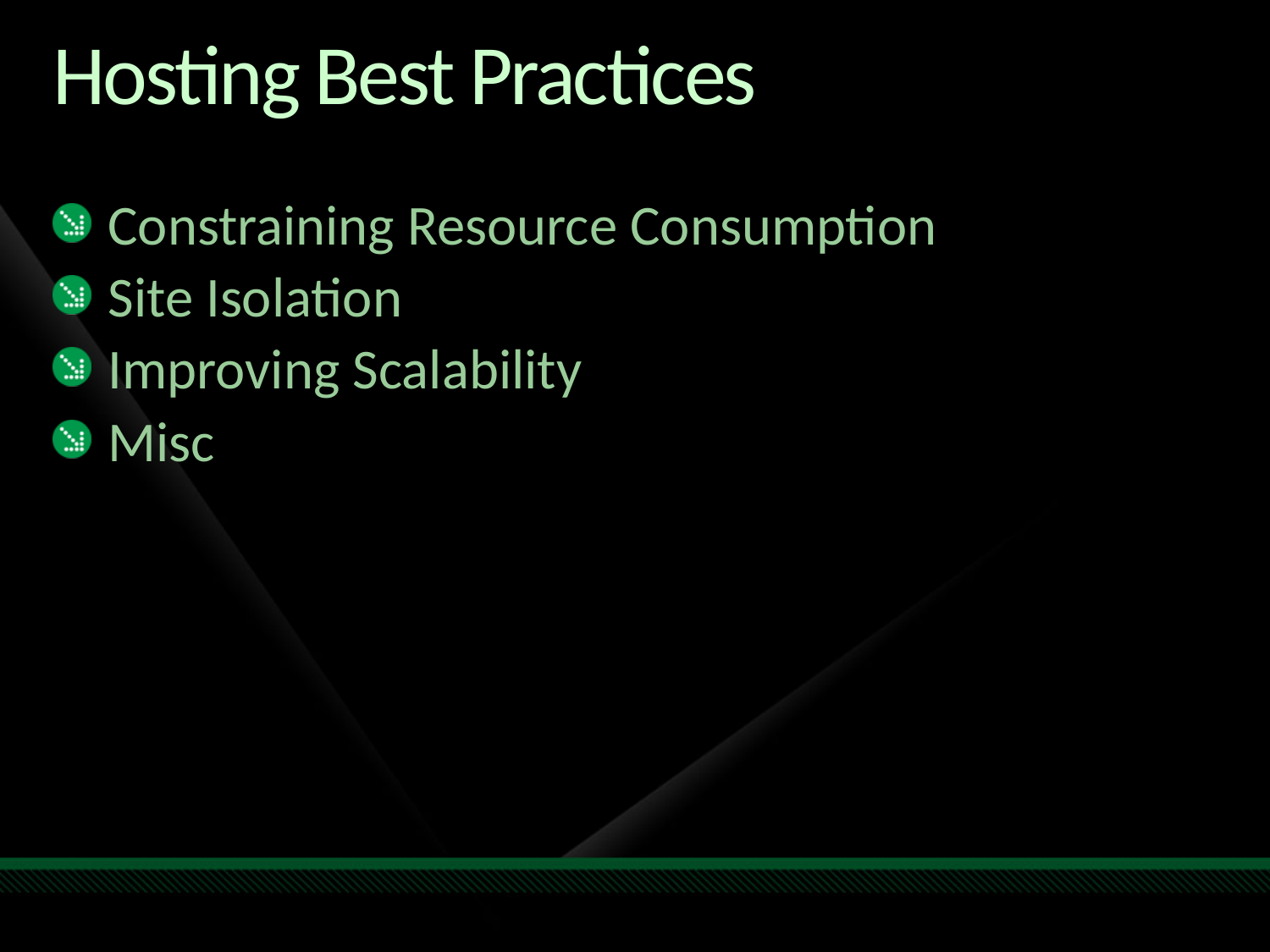

# Hosting Best Practices
Constraining Resource Consumption
Site Isolation
Improving Scalability
Misc